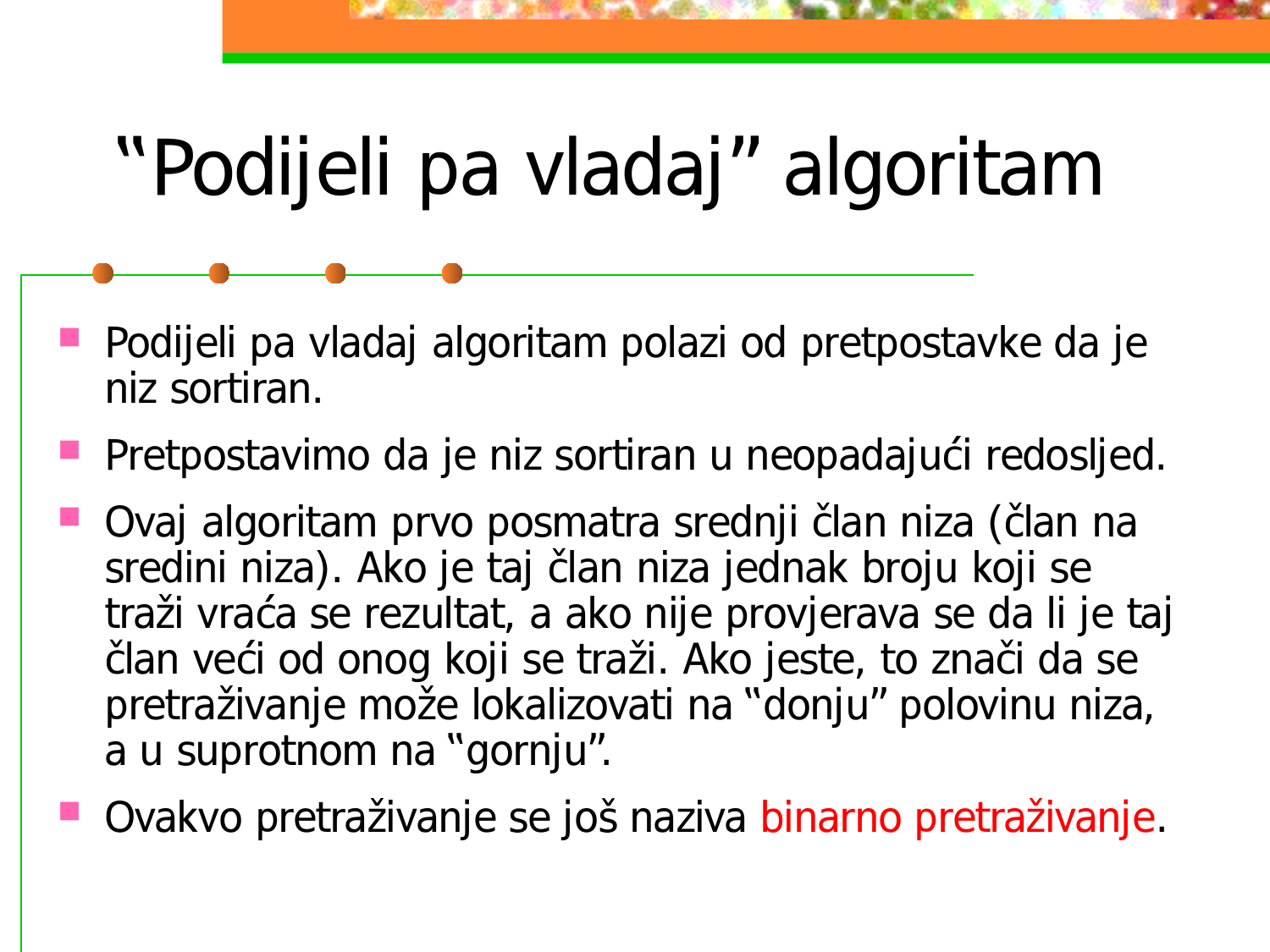

# “Podijeli pa vladaj” algoritam
Podijeli pa vladaj algoritam polazi od pretpostavke da je niz sortiran.
Pretpostavimo da je niz sortiran u neopadajući redosljed.
Ovaj algoritam prvo posmatra srednji član niza (član na sredini niza). Ako je taj član niza jednak broju koji se traži vraća se rezultat, a ako nije provjerava se da li je taj član veći od onog koji se traži. Ako jeste, to znači da se pretraživanje može lokalizovati na “donju” polovinu niza, a u suprotnom na “gornju”.
Ovakvo pretraživanje se još naziva binarno pretraživanje.